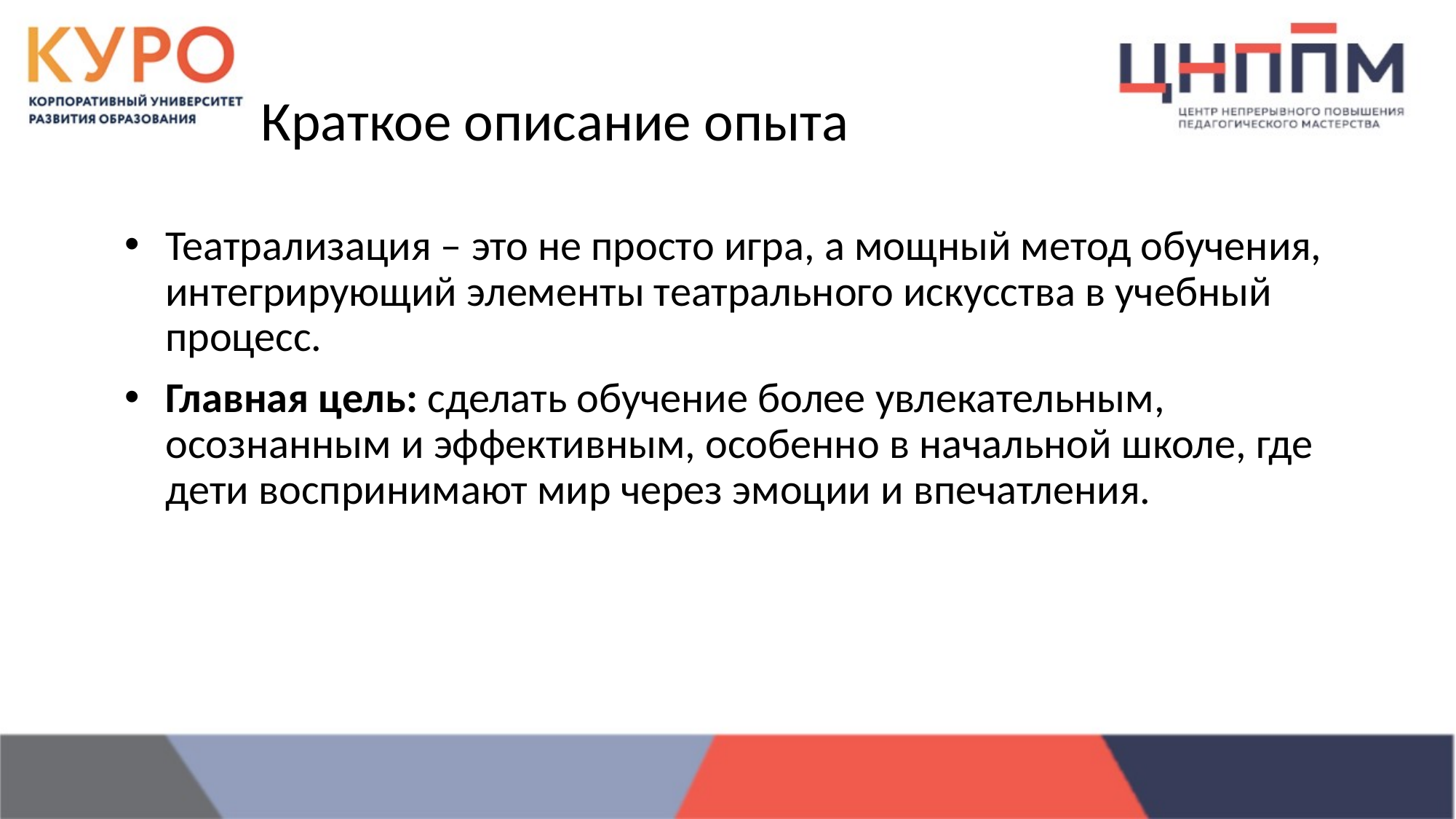

# Краткое описание опыта
Театрализация – это не просто игра, а мощный метод обучения, интегрирующий элементы театрального искусства в учебный процесс.
Главная цель: сделать обучение более увлекательным, осознанным и эффективным, особенно в начальной школе, где дети воспринимают мир через эмоции и впечатления.